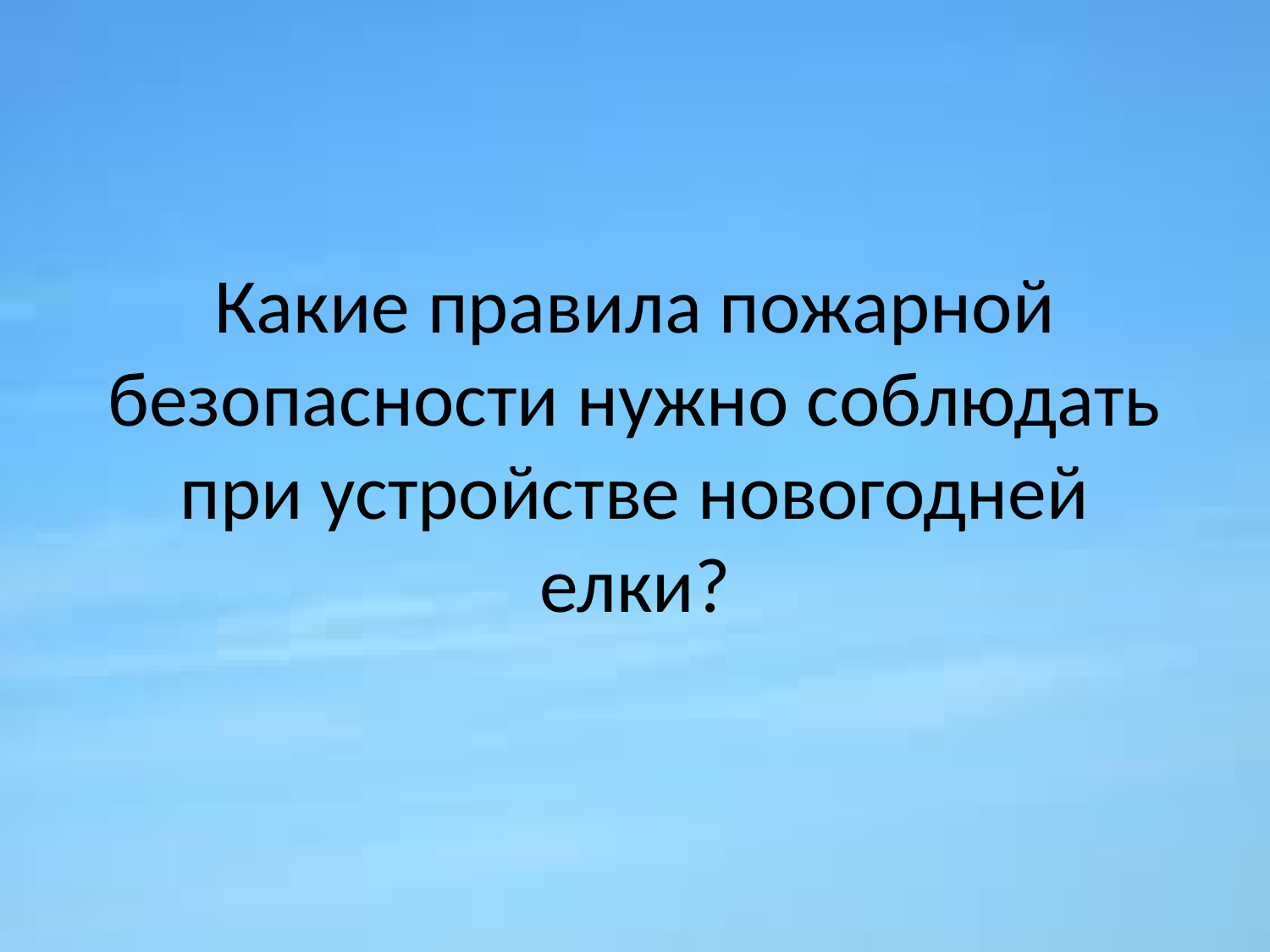

# Какие правила пожарной безопасности нужно соблюдать при устройстве новогодней елки?